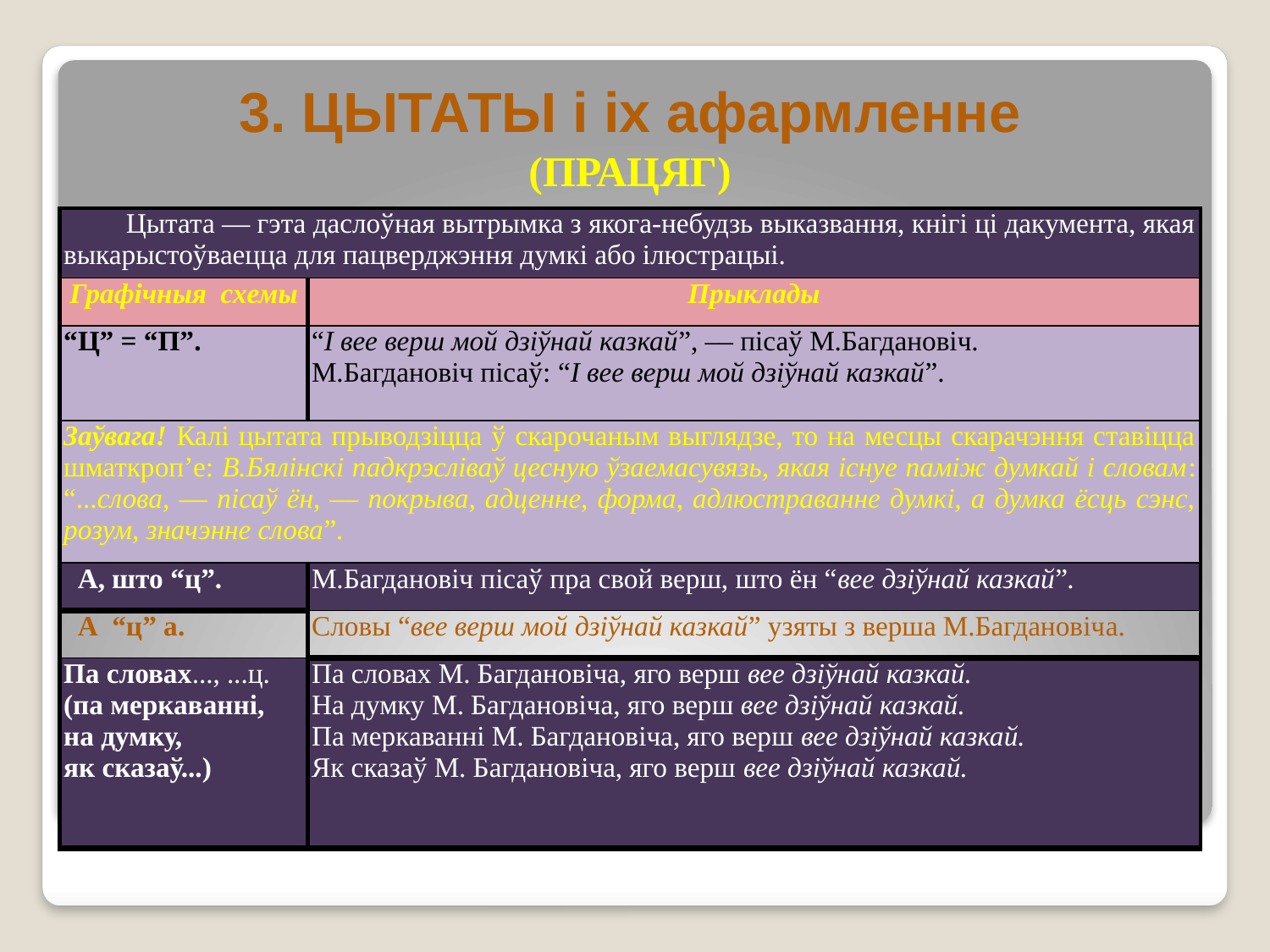

3. ЦЫТАТЫ і іх афармленне
(ПРАЦЯГ)
| Цытата — гэта даслоўная вытрымка з якога-небудзь выказвання, кнігі ці дакумента, якая выкарыстоўваецца для пацверджэння думкі або ілюстрацыі. |  |
| --- | --- |
| Графічныя схемы | Прыклады |
| “Ц” = “П”. | “І вее верш мой дзіўнай казкай”, –– пісаў М.Багдановіч. М.Багдановіч пісаў: “І вее верш мой дзіўнай казкай”. |
| Заўвага! Калі цытата прыводзіцца ў скарочаным выглядзе, то на месцы скарачэння ставіцца шматкроп’е: В.Бялінскі падкрэсліваў цесную ўзаемасувязь, якая існуе паміж думкай і словам: “...слова, –– пісаў ён, –– покрыва, адценне, форма, адлюстраванне думкі, а думка ёсць сэнс, розум, значэнне слова”. |  |
| А, што “ц”. | М.Багдановіч пісаў пра свой верш, што ён “вее дзіўнай казкай”. |
| А “ц” а. | Словы “вее верш мой дзіўнай казкай” узяты з верша М.Багдановіча. |
| Па словах..., ...ц. (па меркаванні, на думку, як сказаў...) | Па словах М. Багдановіча, яго верш вее дзіўнай казкай. На думку М. Багдановіча, яго верш вее дзіўнай казкай. Па меркаванні М. Багдановіча, яго верш вее дзіўнай казкай. Як сказаў М. Багдановіча, яго верш вее дзіўнай казкай. |